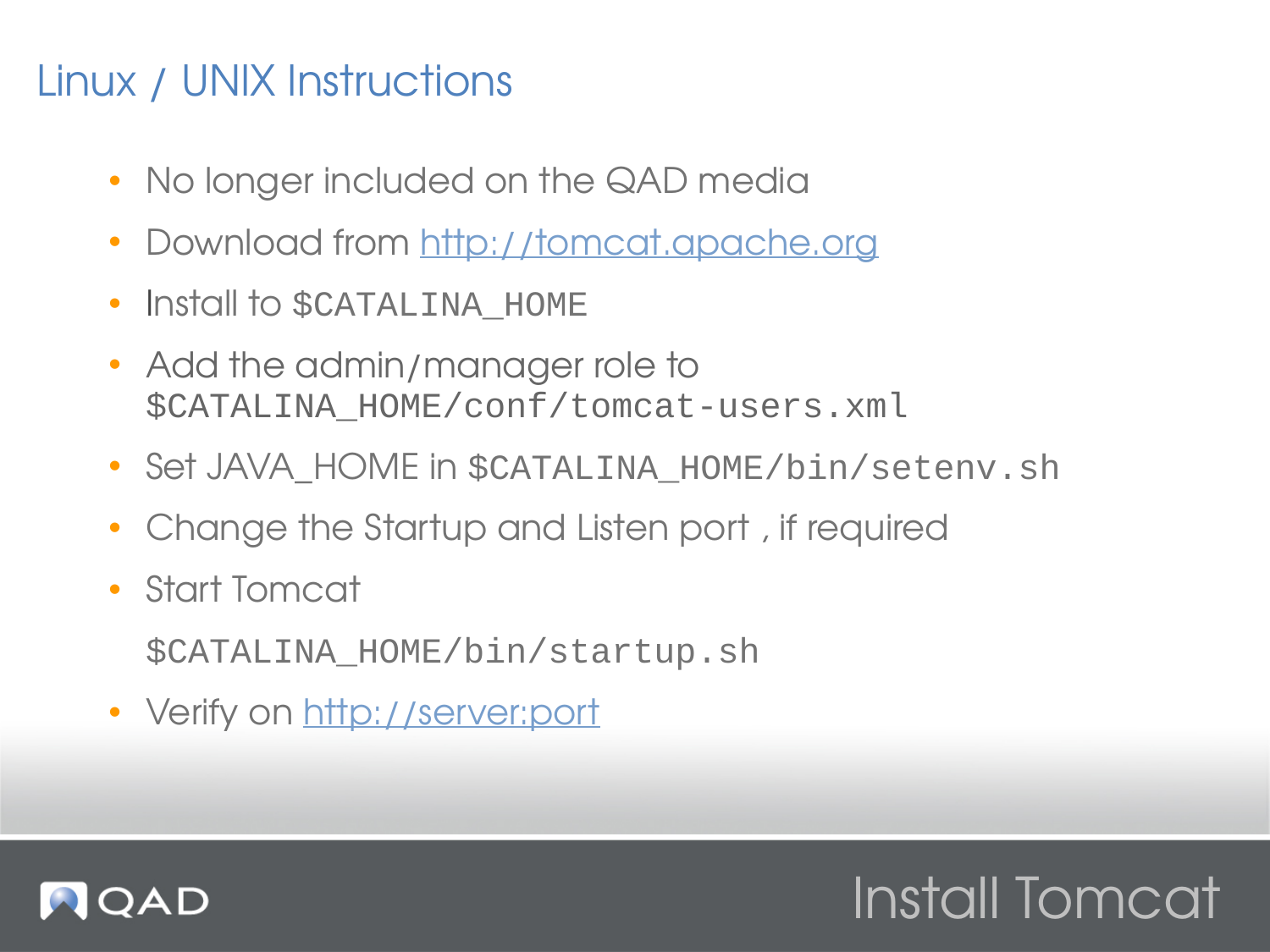

Linux / UNIX Instructions
No longer included on the QAD media
Download from http://tomcat.apache.org
Install to $CATALINA_HOME
Add the admin/manager role to $CATALINA_HOME/conf/tomcat-users.xml
Set JAVA_HOME in $CATALINA_HOME/bin/setenv.sh
Change the Startup and Listen port , if required
Start Tomcat
$CATALINA_HOME/bin/startup.sh
Verify on http://server:port

# Install Tomcat